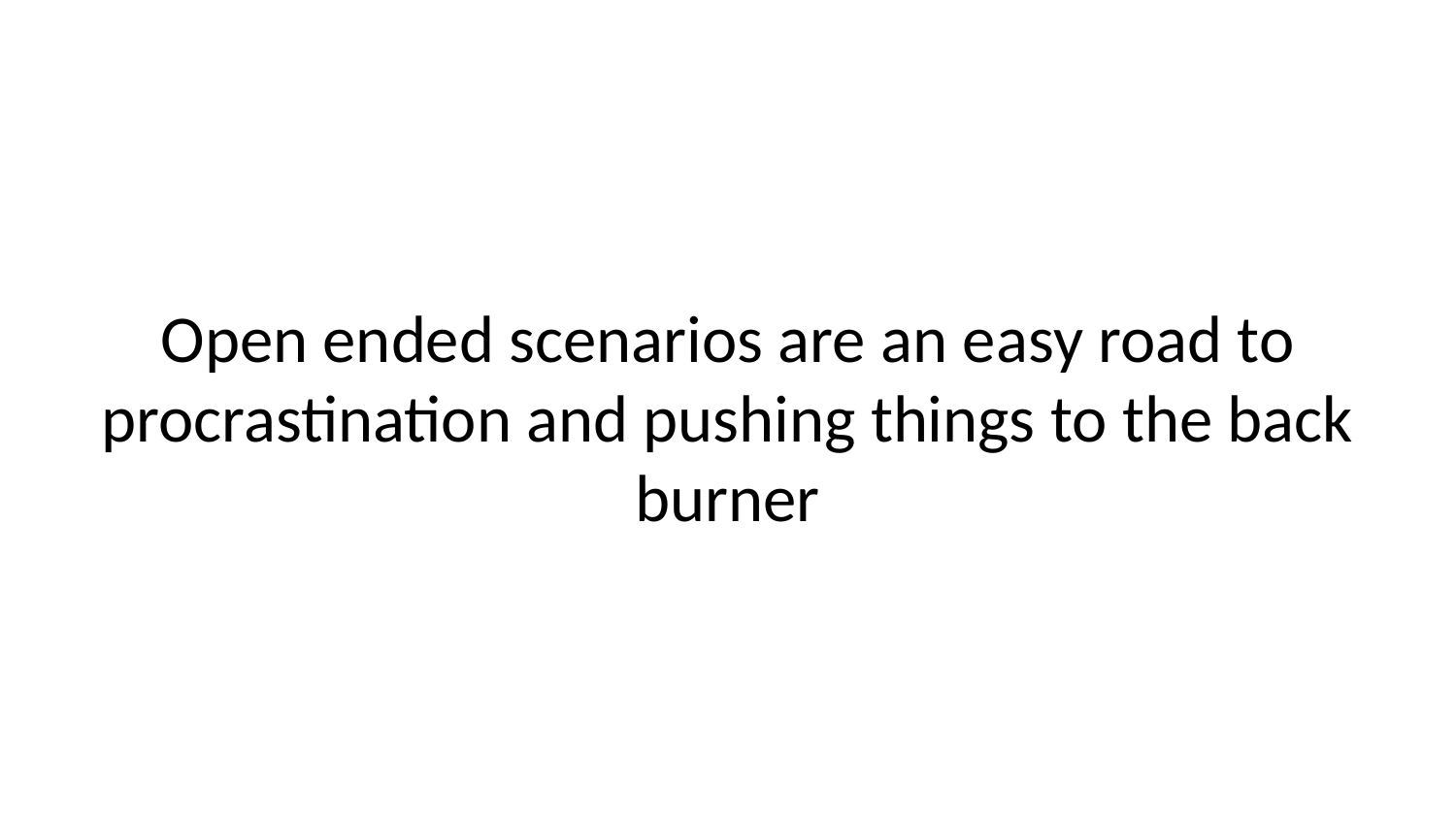

Open ended scenarios are an easy road to procrastination and pushing things to the back burner